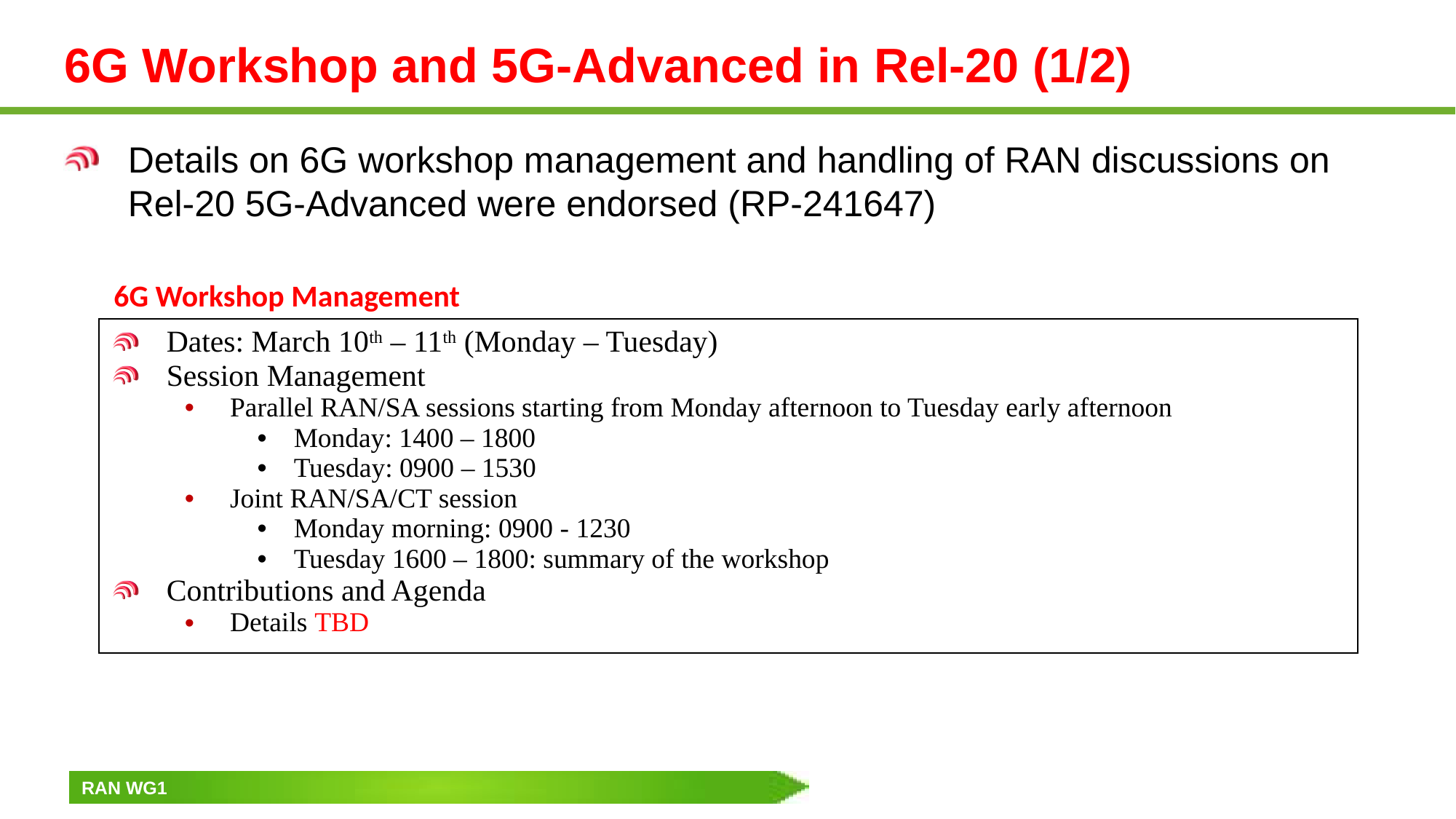

# 6G Workshop and 5G-Advanced in Rel-20 (1/2)
Details on 6G workshop management and handling of RAN discussions on Rel-20 5G-Advanced were endorsed (RP-241647)

6G Workshop Management
| Dates: March 10th – 11th (Monday – Tuesday) Session Management Parallel RAN/SA sessions starting from Monday afternoon to Tuesday early afternoon Monday: 1400 – 1800 Tuesday: 0900 – 1530 Joint RAN/SA/CT session Monday morning: 0900 - 1230 Tuesday 1600 – 1800: summary of the workshop Contributions and Agenda Details TBD |
| --- |